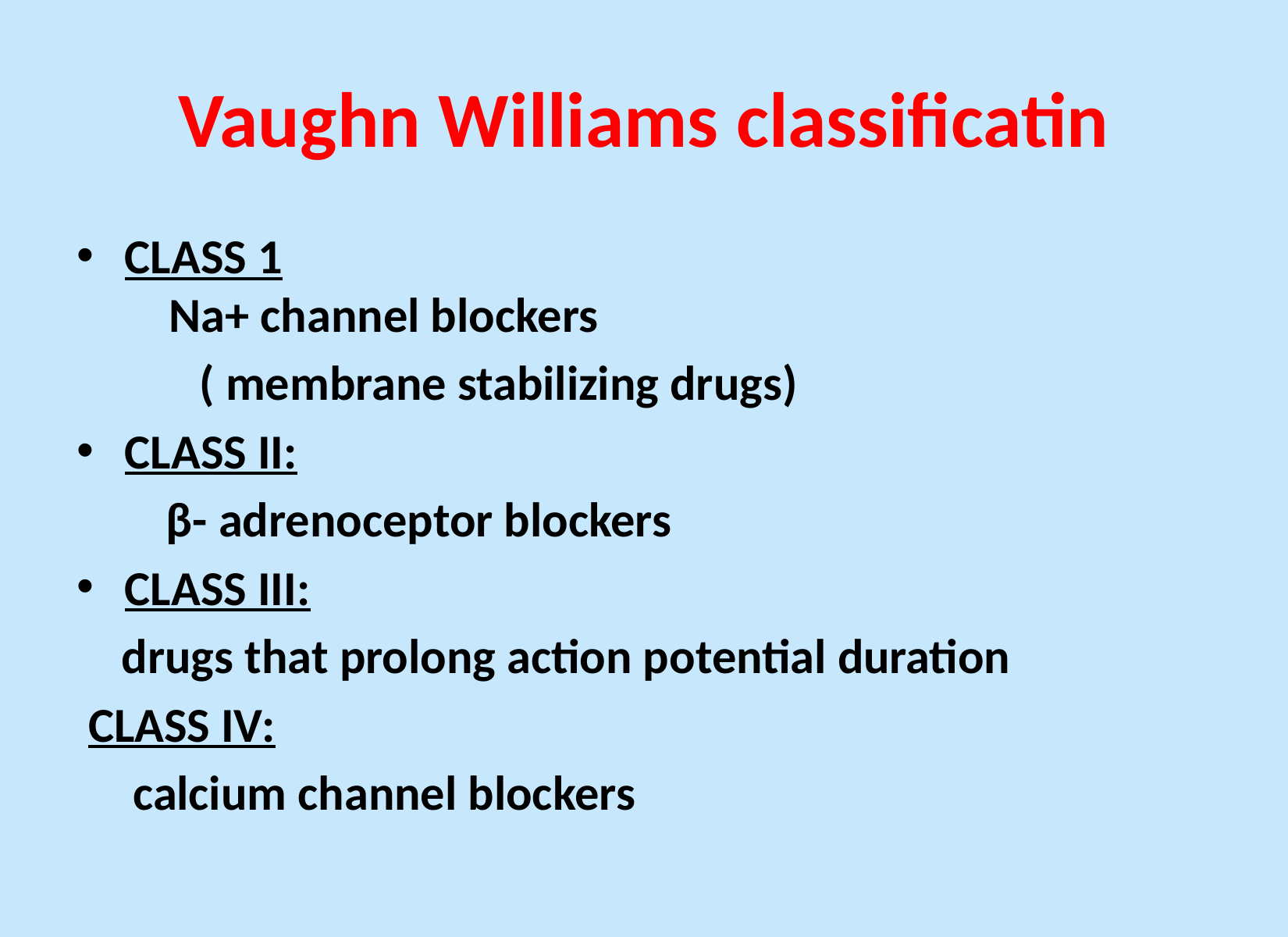

# Vaughn Williams classificatin
CLASS 1
    Na+ channel blockers
           ( membrane stabilizing drugs)
CLASS II:
        β- adrenoceptor blockers
CLASS III:
    drugs that prolong action potential duration
 CLASS IV:
     calcium channel blockers